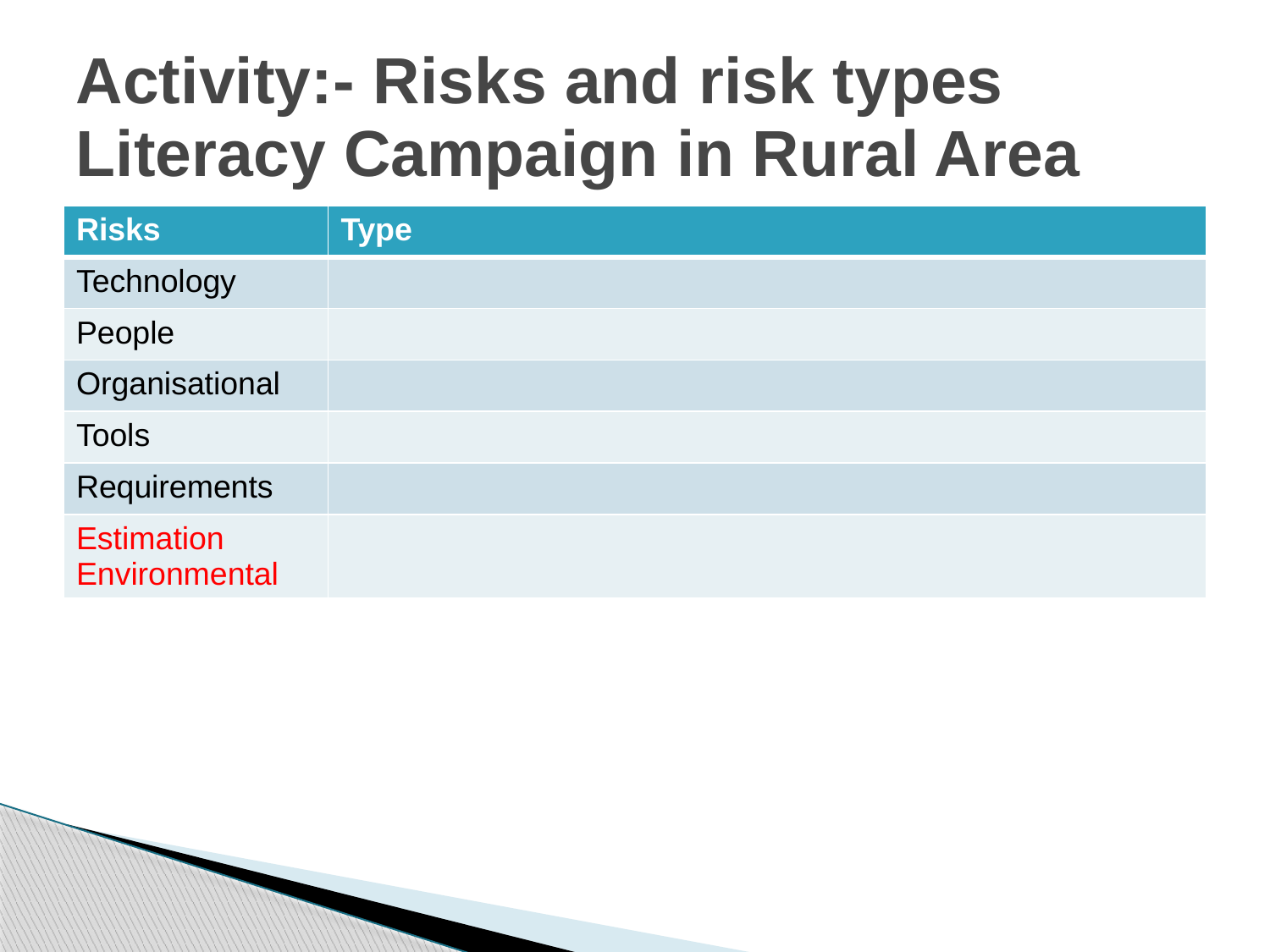

# Activity:- Risks and risk types Literacy Campaign in Rural Area
| Risks | Type |
| --- | --- |
| Technology |  |
| People |  |
| Organisational |  |
| Tools |  |
| Requirements |  |
| Estimation Environmental |  |